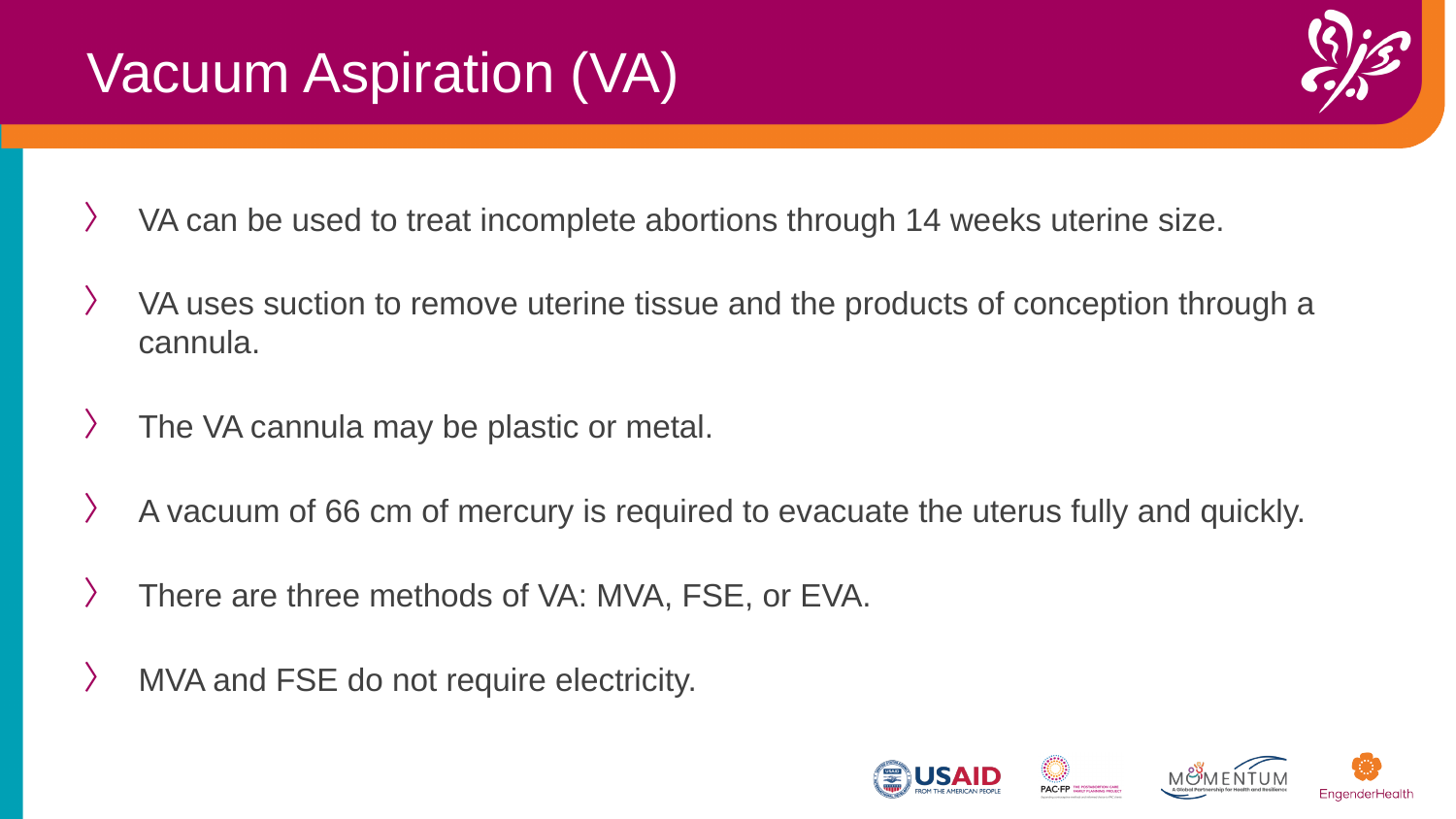

Vacuum Aspiration (VA)
VA can be used to treat incomplete abortions through 14 weeks uterine size.​
VA uses suction to remove uterine tissue and the products of conception through a cannula. ​
The VA cannula may be plastic or metal.​
A vacuum of 66 cm of mercury is required to evacuate the uterus fully and quickly.​
There are three methods of VA: MVA, FSE, or EVA.
MVA and FSE do not require electricity.